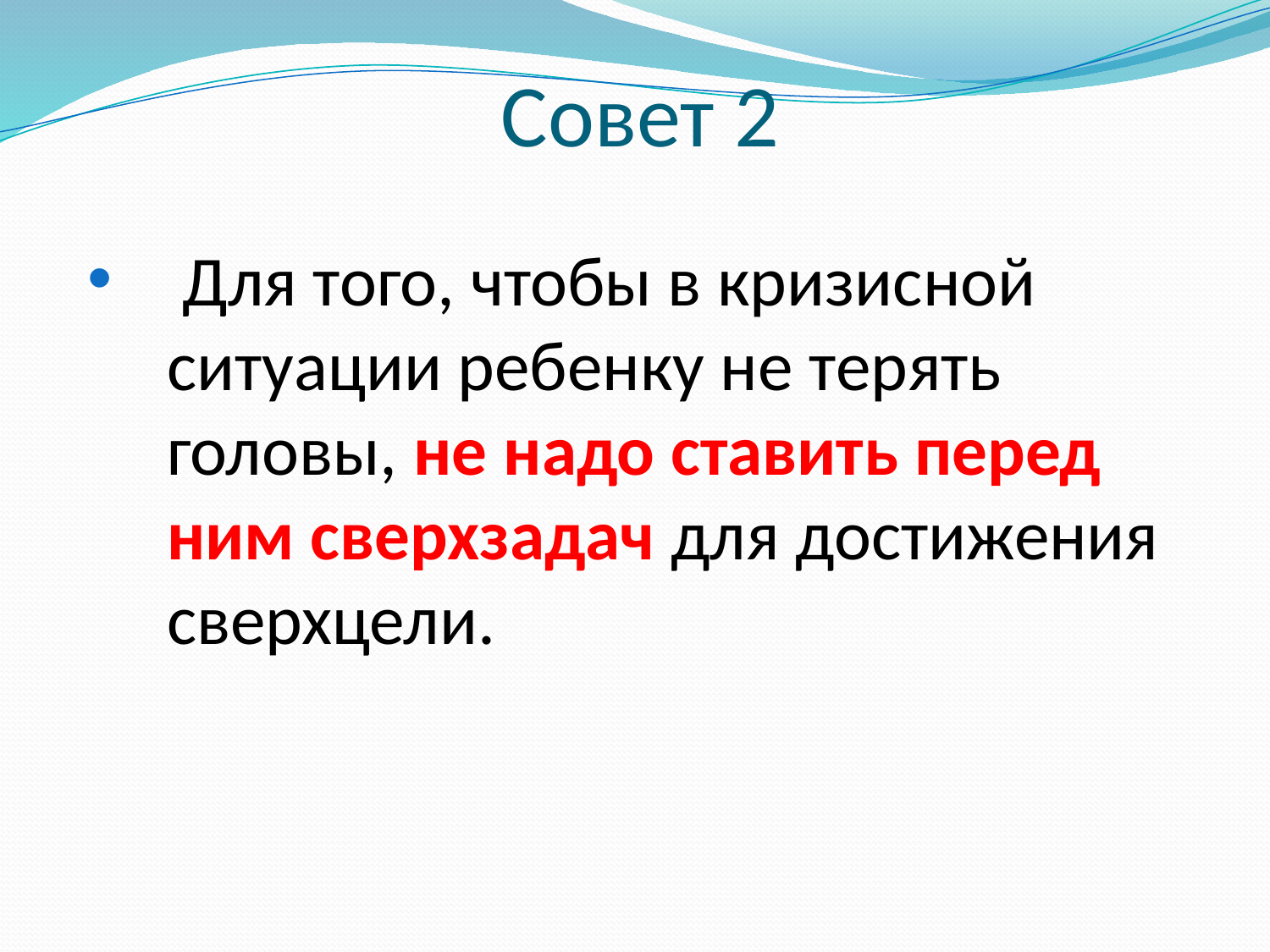

# Совет 2
 Для того, чтобы в кризисной ситуации ребенку не терять головы, не надо ставить перед ним сверхзадач для достижения сверхцели.